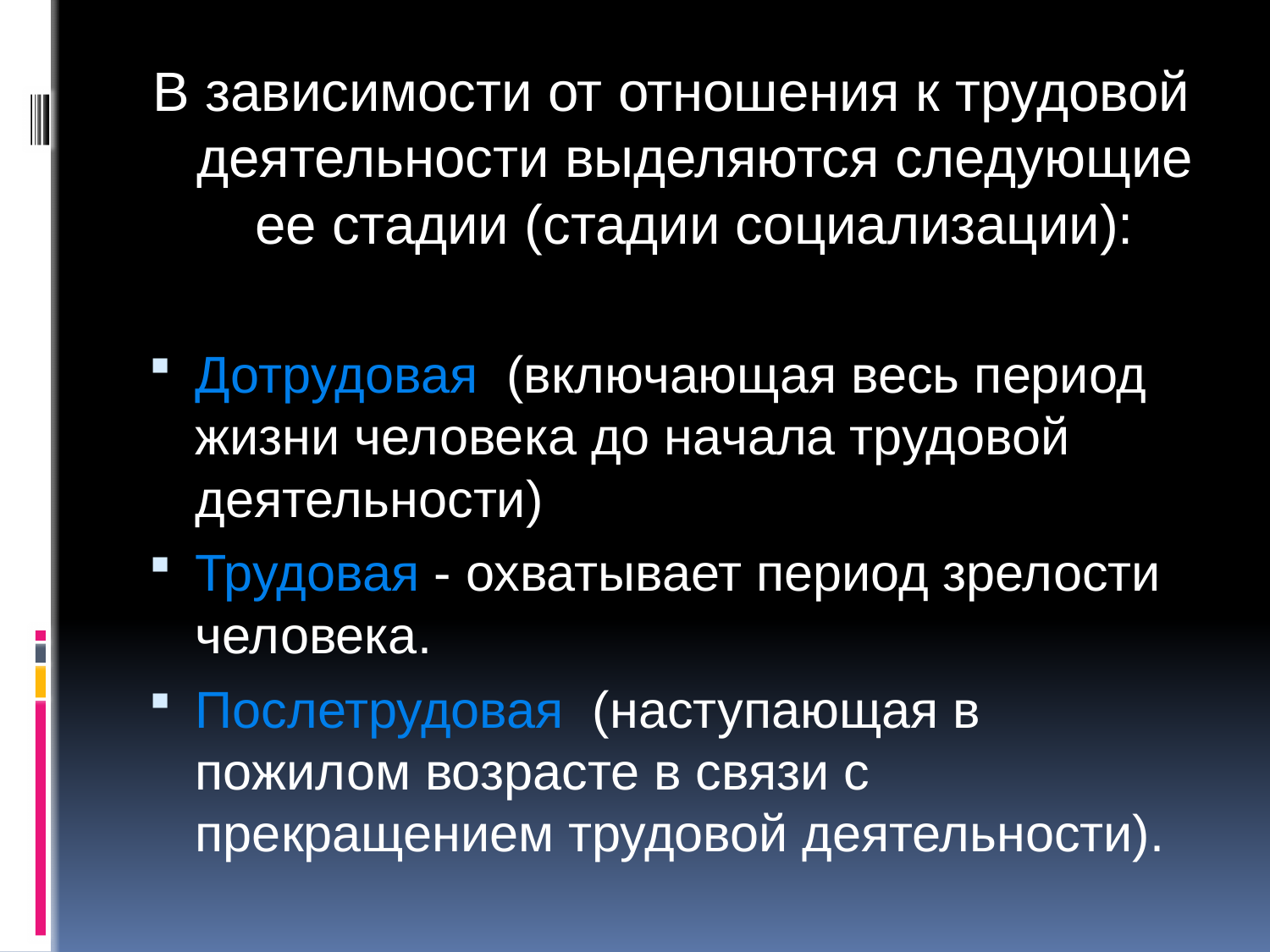

В зависимости от отношения к трудовой деятельности выделяются следующие ее стадии (стадии социализации):

Дотрудовая  (включающая весь период жизни человека до начала трудовой деятельности)
Трудовая - охватывает период зрелости человека.
Послетрудовая  (наступающая в пожилом возрасте в связи с прекращением трудовой деятельности).